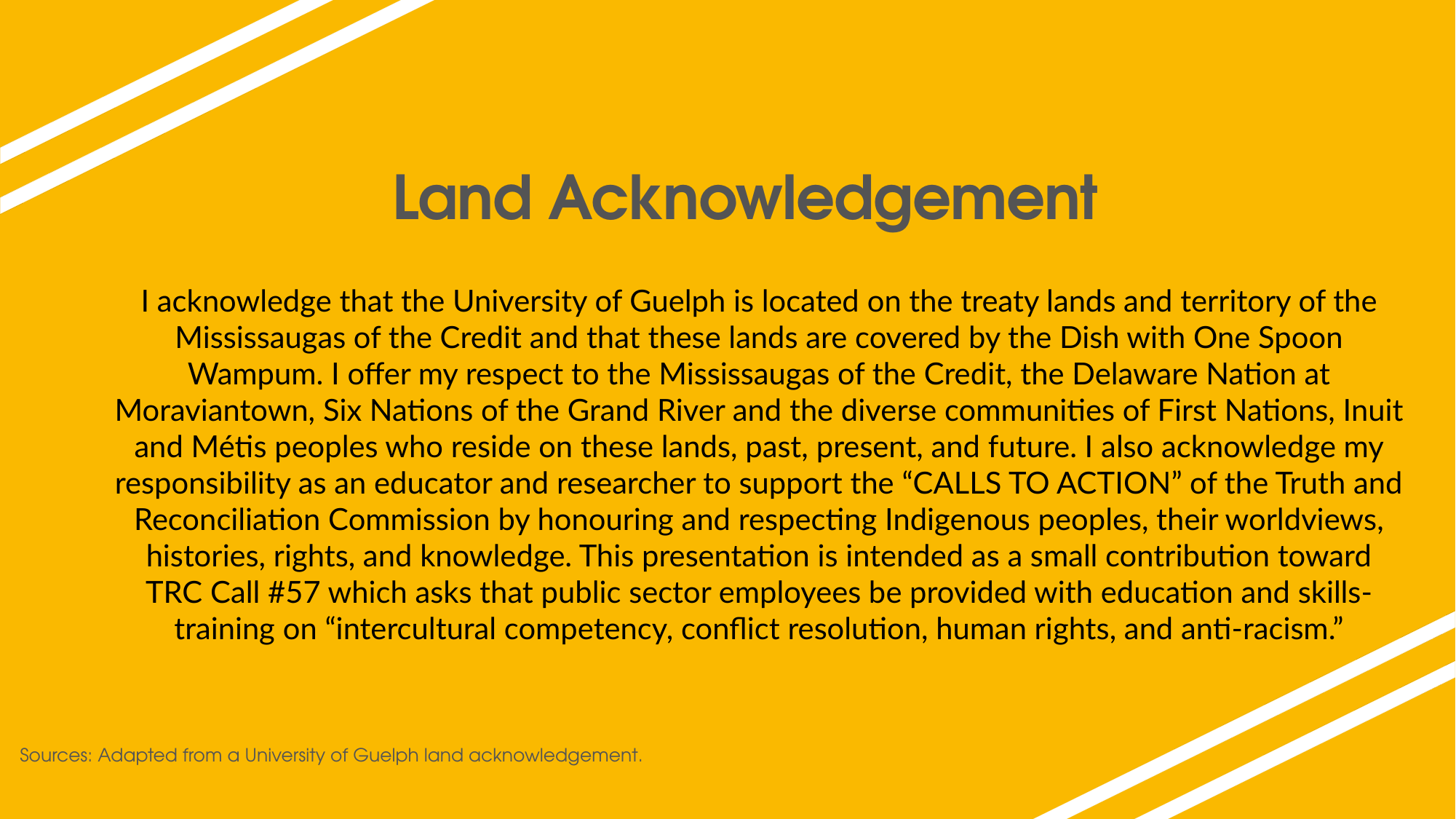

# Land Acknowledgement
I acknowledge that the University of Guelph is located on the treaty lands and territory of the Mississaugas of the Credit and that these lands are covered by the Dish with One Spoon Wampum. I offer my respect to the Mississaugas of the Credit, the Delaware Nation at Moraviantown, Six Nations of the Grand River and the diverse communities of First Nations, Inuit and Métis peoples who reside on these lands, past, present, and future. I also acknowledge my responsibility as an educator and researcher to support the “CALLS TO ACTION” of the Truth and Reconciliation Commission by honouring and respecting Indigenous peoples, their worldviews, histories, rights, and knowledge. This presentation is intended as a small contribution toward TRC Call #57 which asks that public sector employees be provided with education and skills-training on “intercultural competency, conflict resolution, human rights, and anti-racism.”
Sources: Adapted from a University of Guelph land acknowledgement.